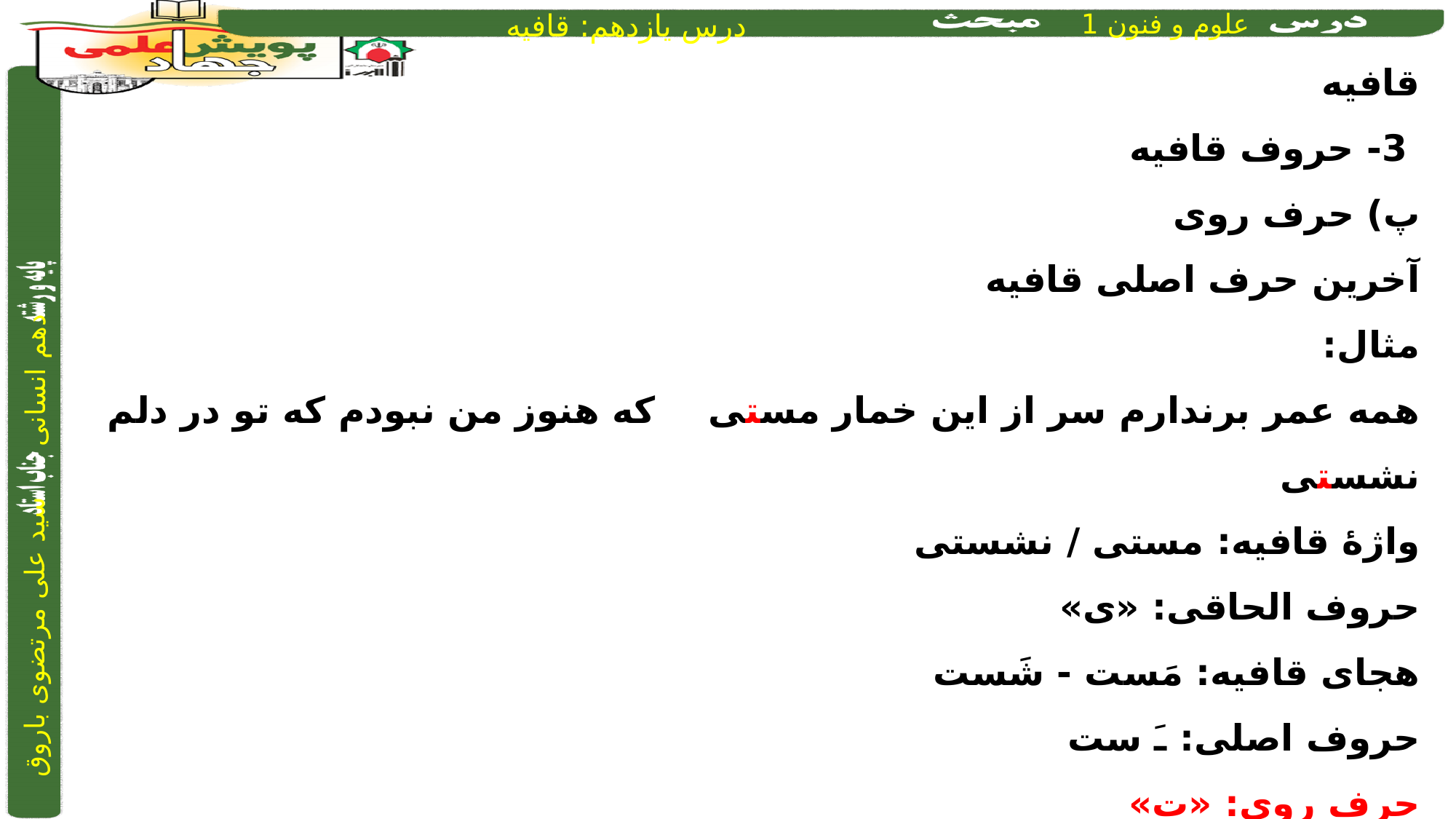

قافیه
 3- حروف قافیه
پ) حرف روی
آخرین حرف اصلی قافیه
مثال:
همه عمر برندارم سر از این خمار مستی		که هنوز من نبودم که تو در دلم نشستی
واژۀ قافیه: مستی / نشستی
حروف الحاقی: «ی»
هجای قافیه: مَست - شَست
حروف اصلی: ـَ ست
حرف روی: «ت»